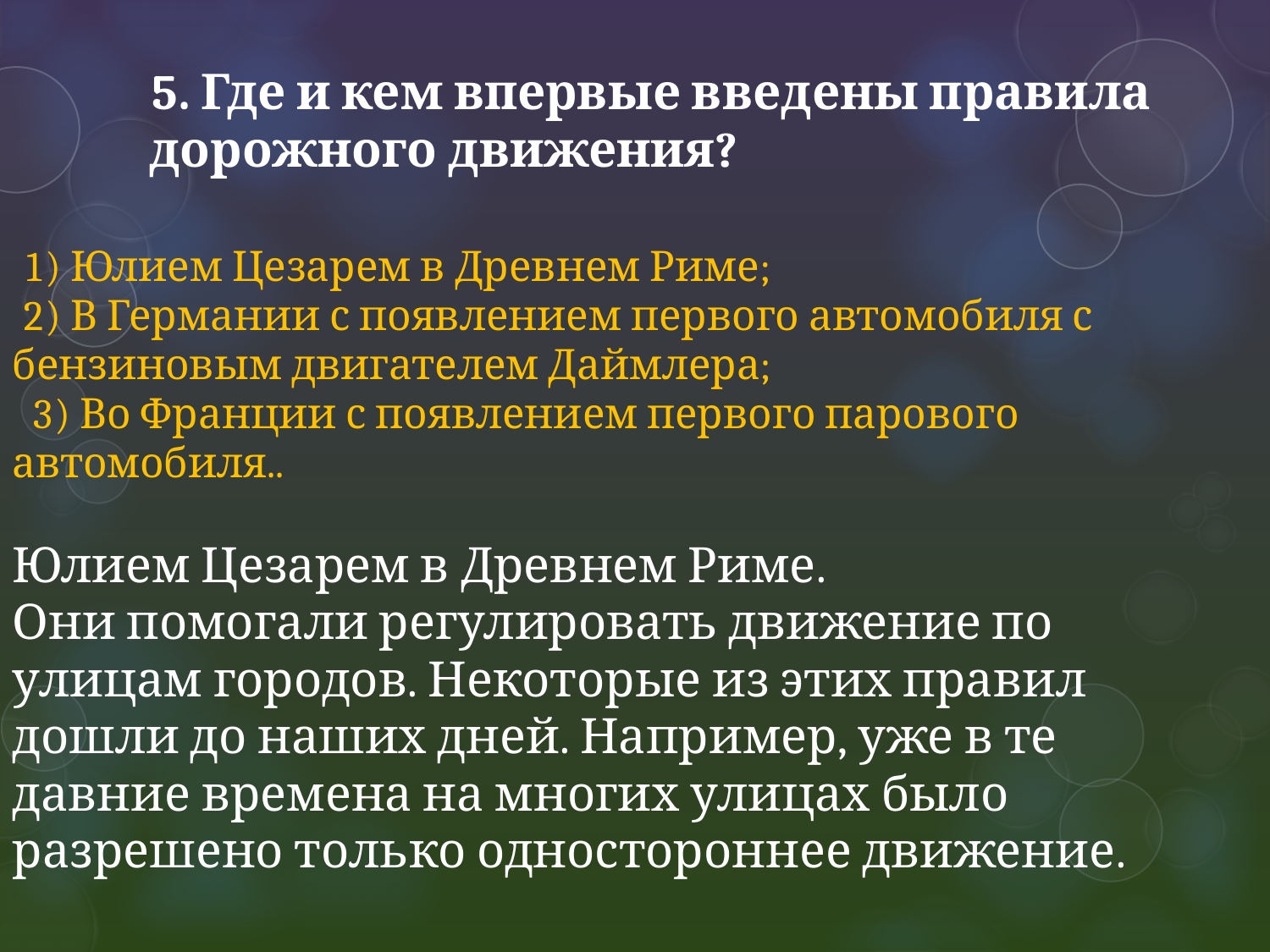

| 5. Где и кем впервые введены правила дорожного движения? |
| --- |

 1) Юлием Цезарем в Древнем Риме;
 2) В Германии с появлением первого автомобиля с бензиновым двигателем Даймлера;
  3) Во Франции с появлением первого парового автомобиля..

Юлием Цезарем в Древнем Риме.
Они помогали регулировать движение по улицам городов. Некоторые из этих правил дошли до наших дней. Например, уже в те давние времена на многих улицах было разрешено только одностороннее движение.